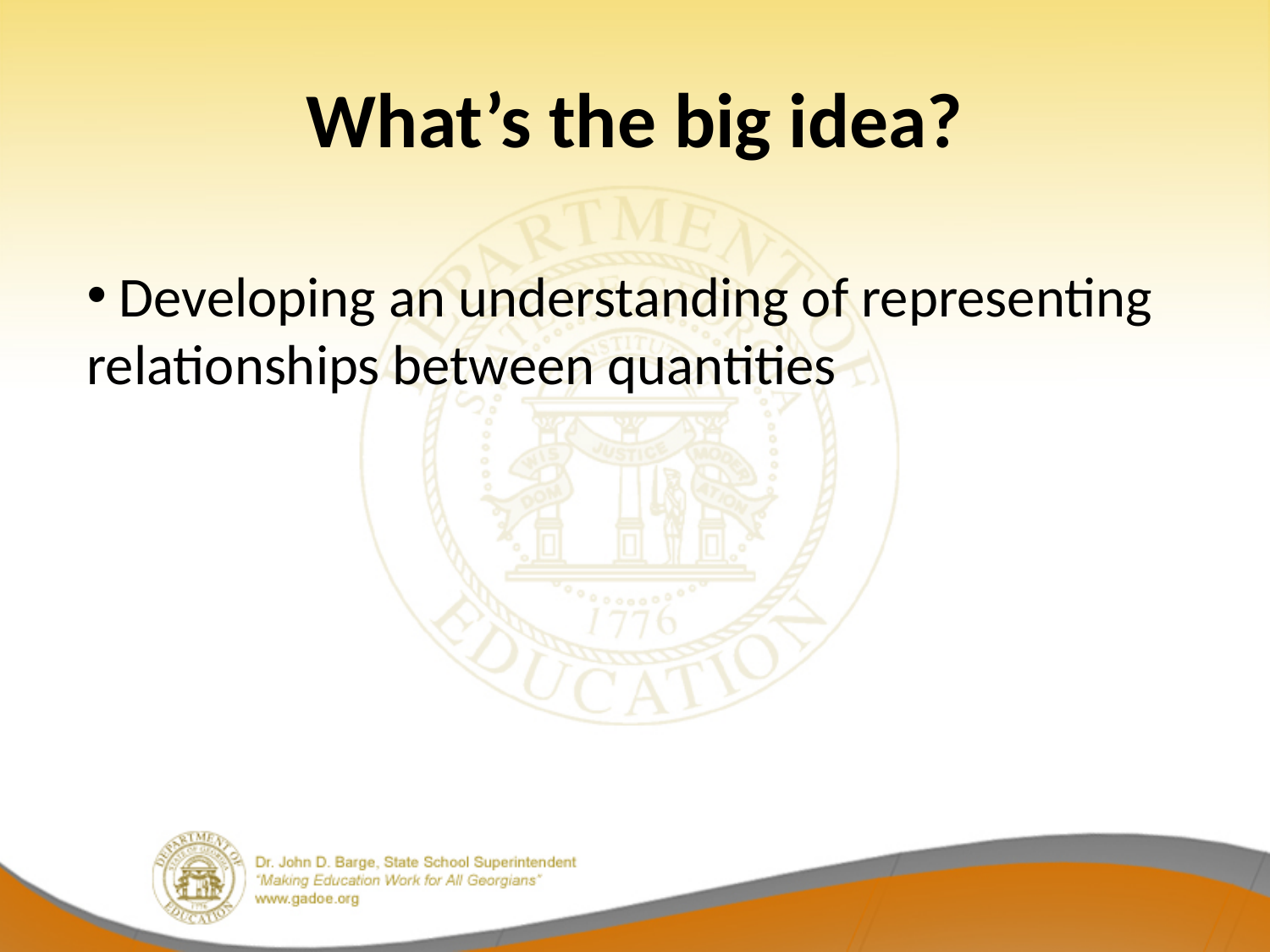

# What’s the big idea?
 Developing an understanding of representing relationships between quantities